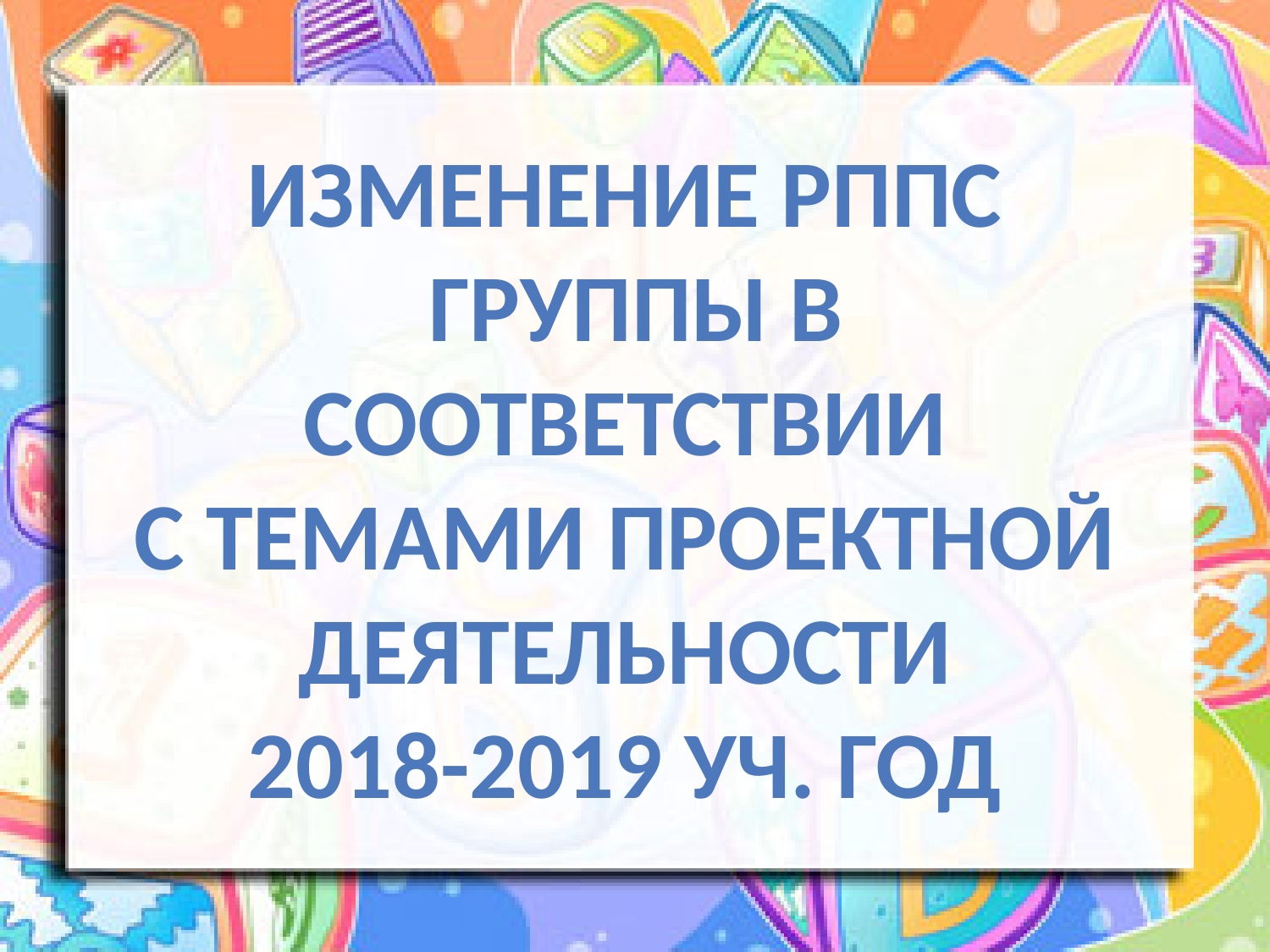

Изменение РППС
 группы в соответствии
С темами проектной
Деятельности
2018-2019 уч. год